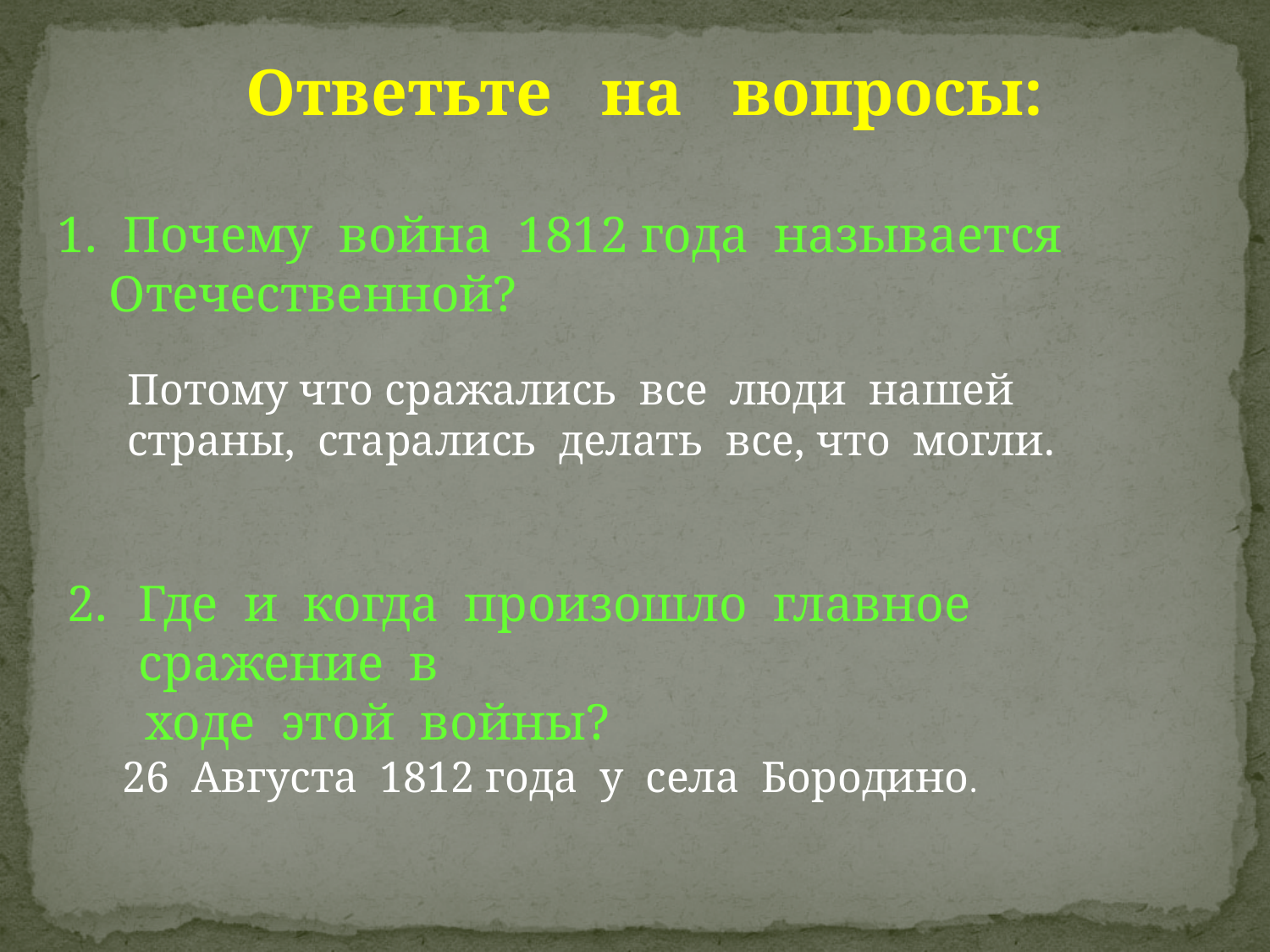

Ответьте   на   вопросы:
1.  Почему  война  1812 года  называется
    Отечественной?
Потому что сражались  все  люди  нашей  страны,  старались  делать  все, что  могли.
Где  и  когда  произошло  главное  сражение  в
      ходе  этой  войны?
26  Августа  1812 года  у  села  Бородино.